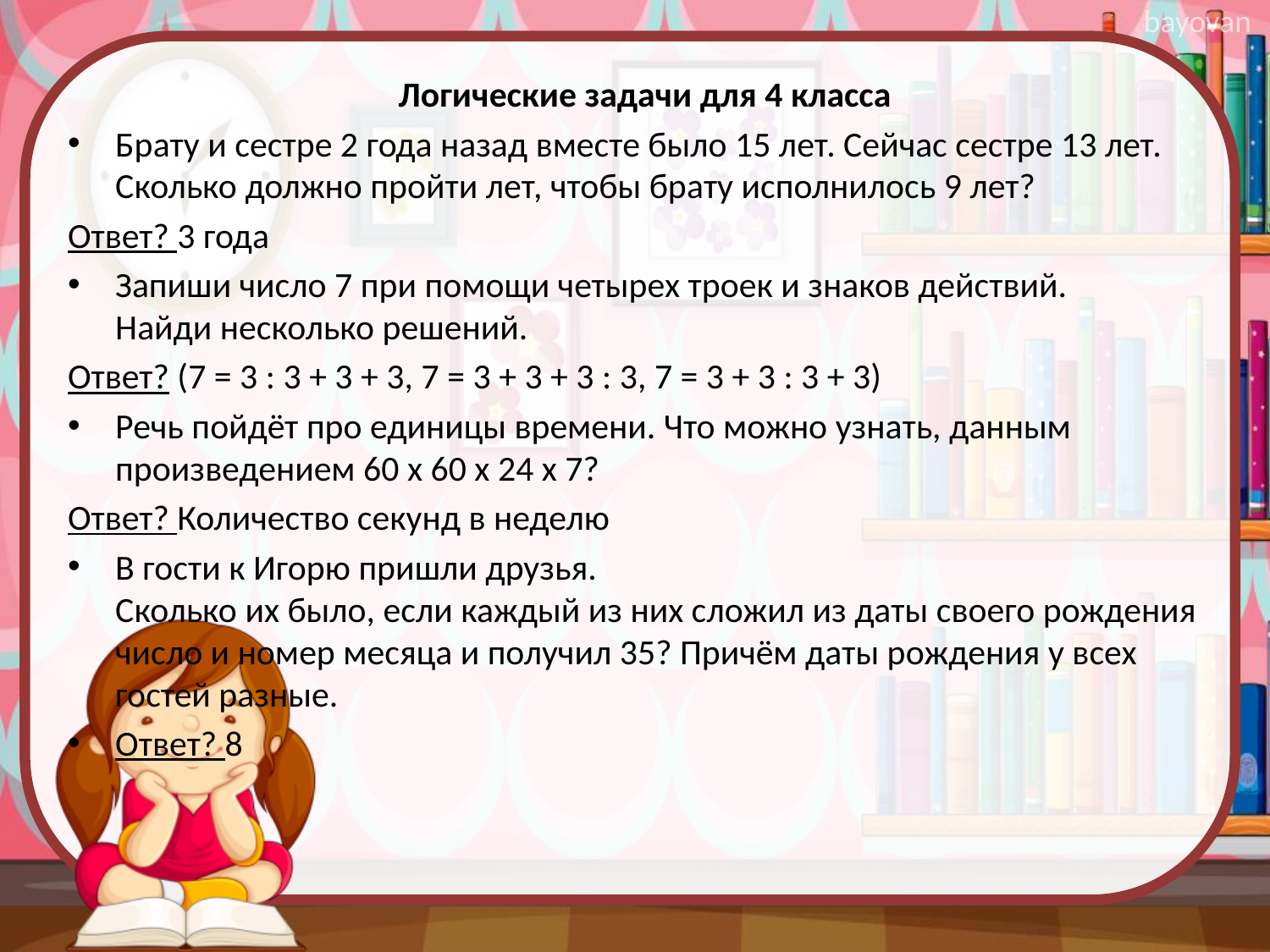

Логические задачи для 4 класса
Брату и сестре 2 года назад вместе было 15 лет. Сейчас сестре 13 лет.
Сколько должно пройти лет, чтобы брату исполнилось 9 лет?
Ответ? 3 года
Запиши число 7 при помощи четырех троек и знаков действий.
Найди несколько решений.
Ответ? (7 = 3 : 3 + 3 + 3, 7 = 3 + 3 + 3 : 3, 7 = 3 + 3 : 3 + 3)
Речь пойдёт про единицы времени. Что можно узнать, данным произведением 60 х 60 х 24 х 7?
Ответ? Количество секунд в неделю
В гости к Игорю пришли друзья.
Сколько их было, если каждый из них сложил из даты своего рождения число и номер месяца и получил 35? Причём даты рождения у всех гостей разные.
Ответ? 8